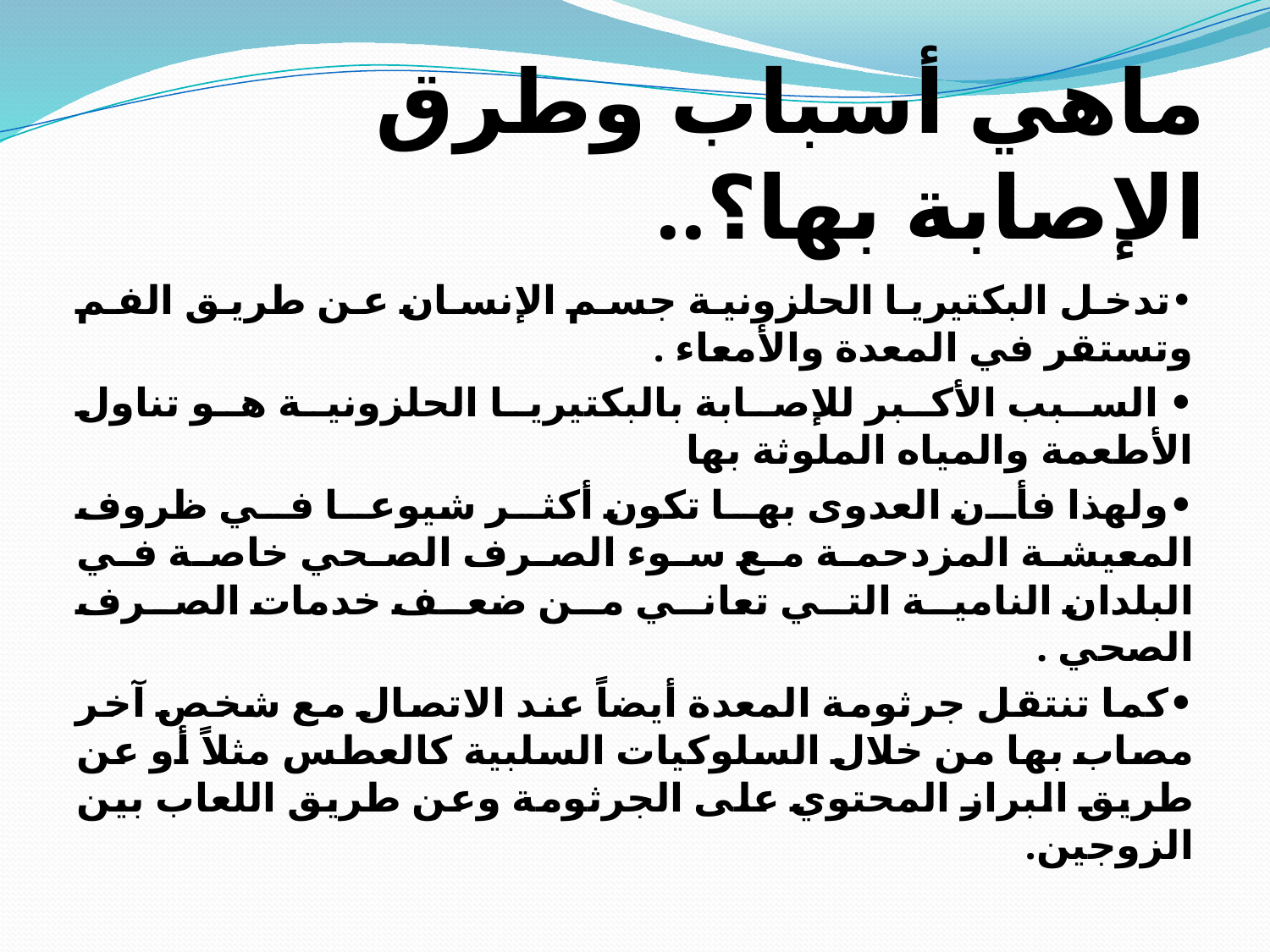

# ماهي أسباب وطرق الإصابة بها؟..
•تدخل البكتيريا الحلزونية جسم الإنسان عن طريق الفم وتستقر في المعدة والأمعاء .
• السبب الأكبر للإصابة بالبكتيريا الحلزونية هو تناول الأطعمة والمياه الملوثة بها
•ولهذا فأن العدوى بها تكون أكثر شيوعا في ظروف المعيشة المزدحمة مع سوء الصرف الصحي خاصة في البلدان النامية التي تعاني من ضعف خدمات الصرف الصحي .
•كما تنتقل جرثومة المعدة أيضاً عند الاتصال مع شخص آخر مصاب بها من خلال السلوكيات السلبية كالعطس مثلاً أو عن طريق البراز المحتوي على الجرثومة وعن طريق اللعاب بين الزوجين.